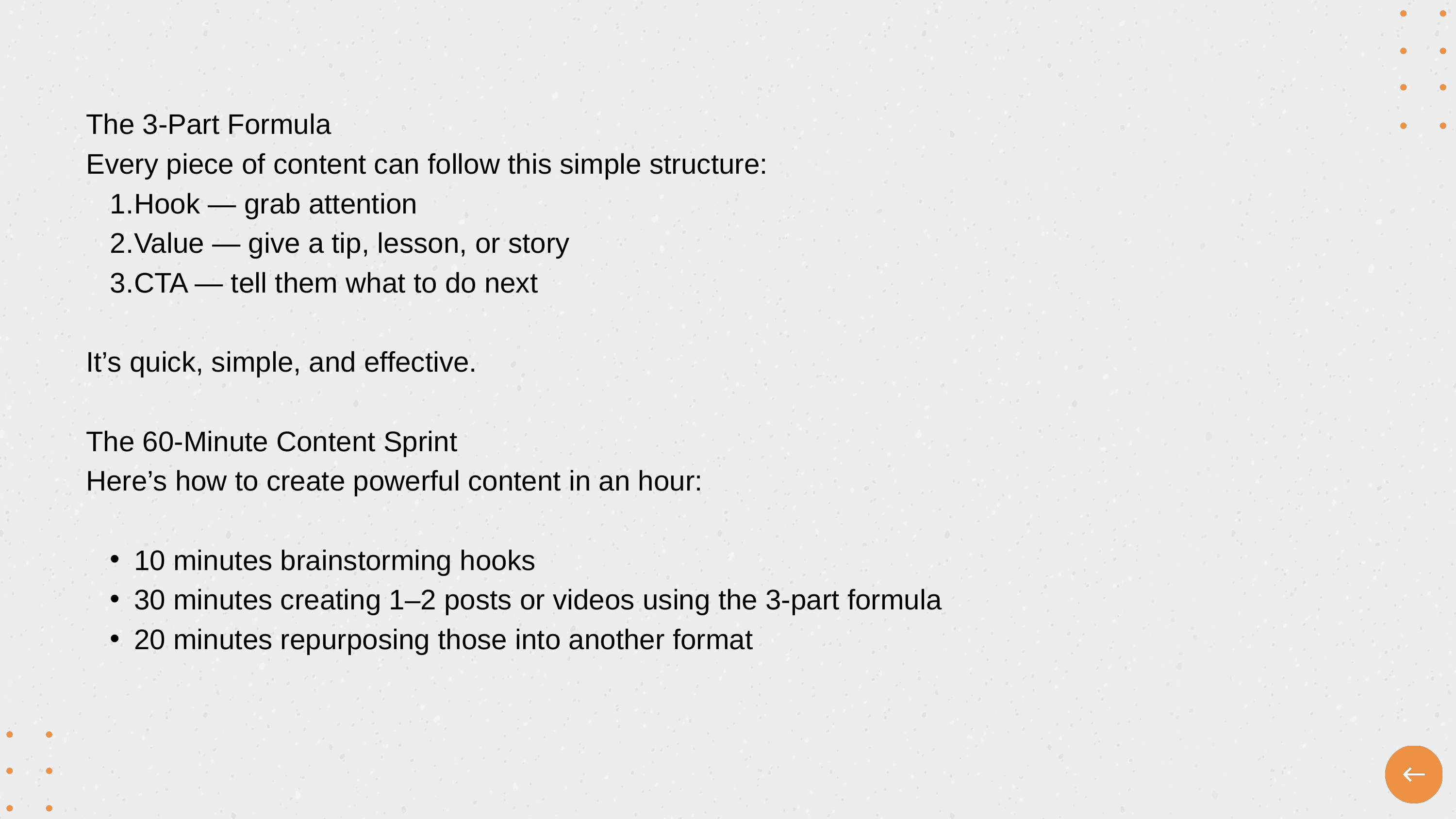

The 3-Part Formula
Every piece of content can follow this simple structure:
Hook — grab attention
Value — give a tip, lesson, or story
CTA — tell them what to do next

It’s quick, simple, and effective.

The 60-Minute Content Sprint
Here’s how to create powerful content in an hour:

10 minutes brainstorming hooks
30 minutes creating 1–2 posts or videos using the 3-part formula
20 minutes repurposing those into another format